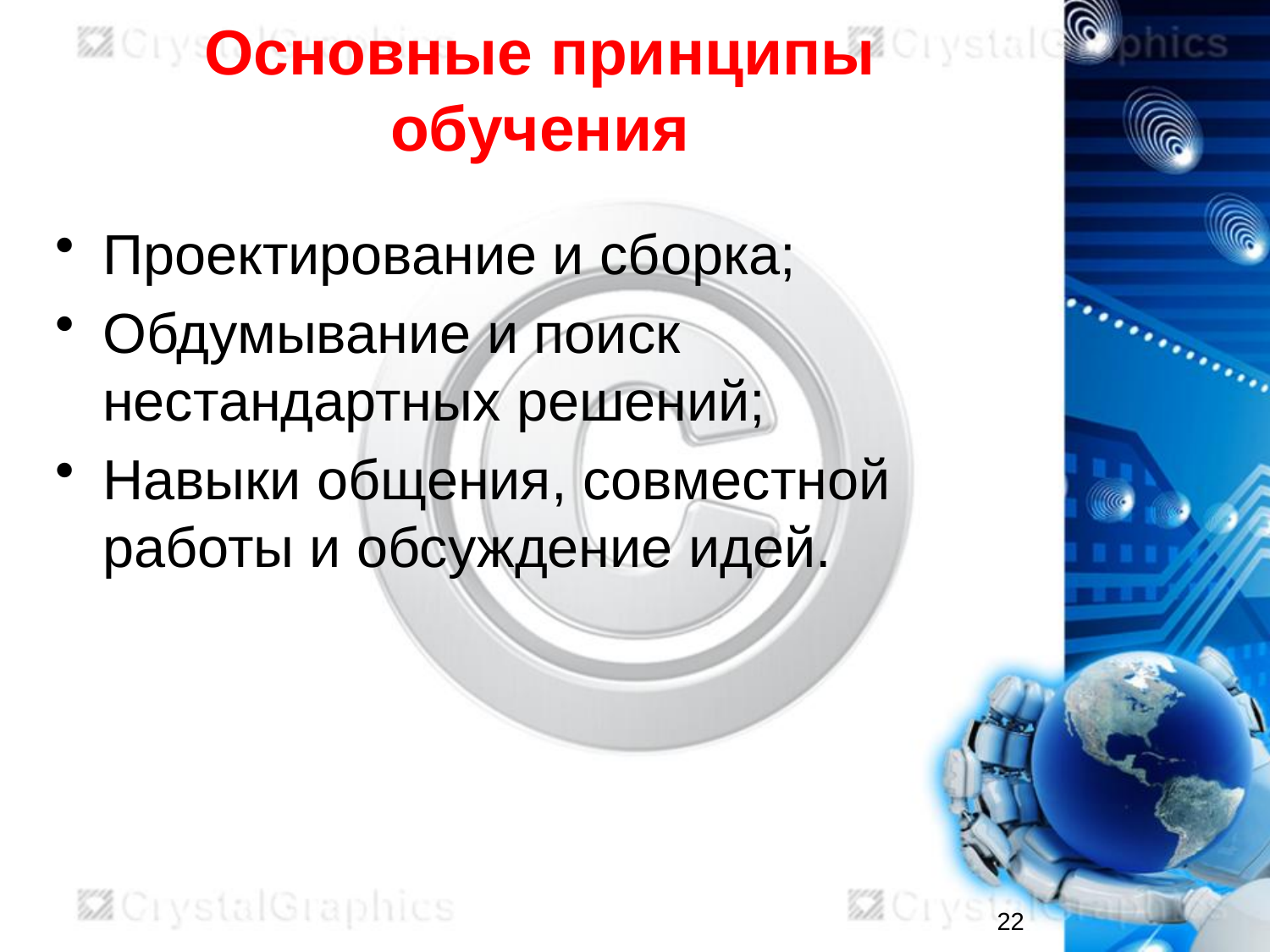

# Основные принципы обучения
Проектирование и сборка;
Обдумывание и поиск нестандартных решений;
Навыки общения, совместной работы и обсуждение идей.

22